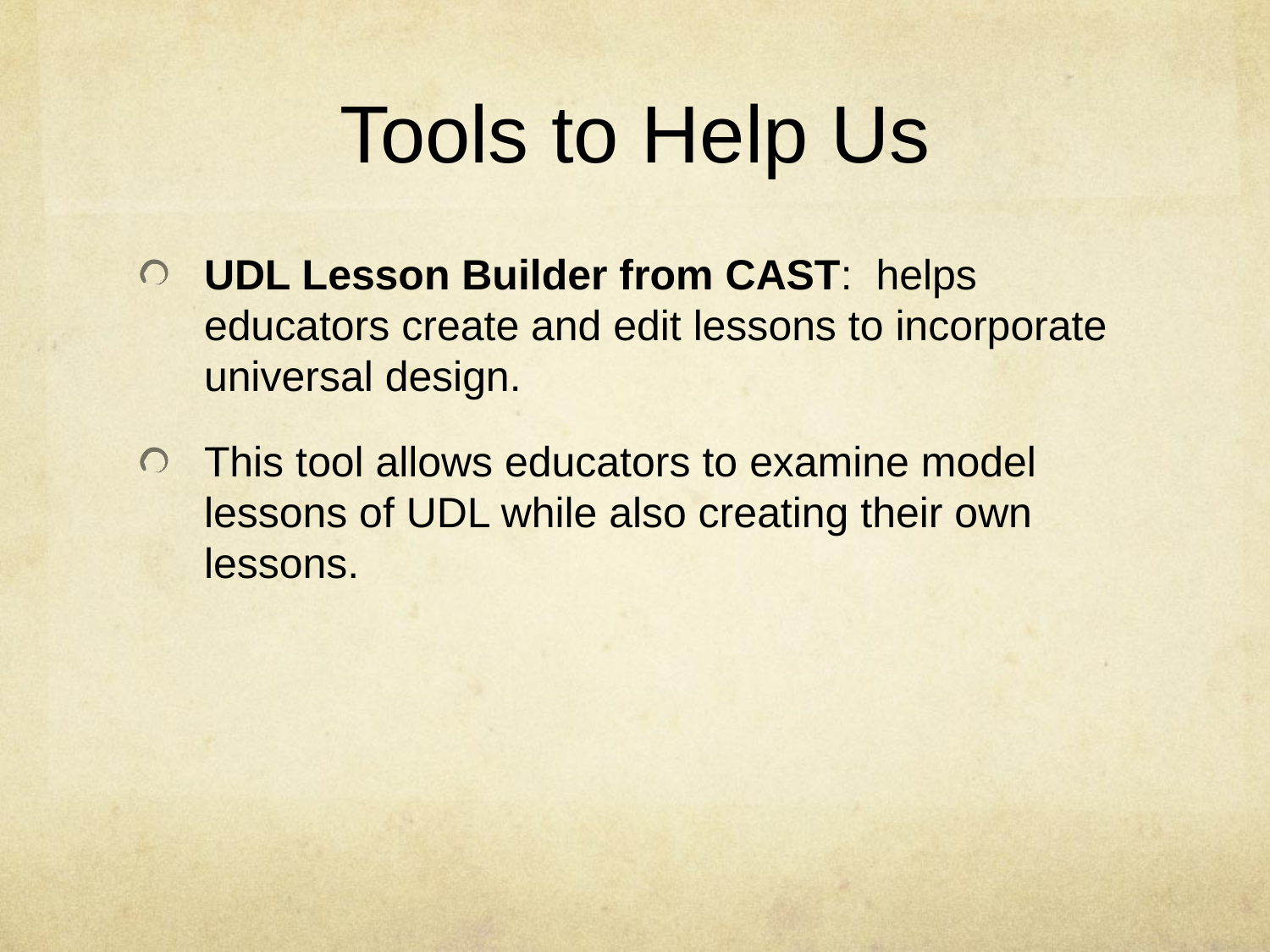

# Tools to Help Us
UDL Lesson Builder from CAST:  helps educators create and edit lessons to incorporate universal design.
This tool allows educators to examine model lessons of UDL while also creating their own lessons.